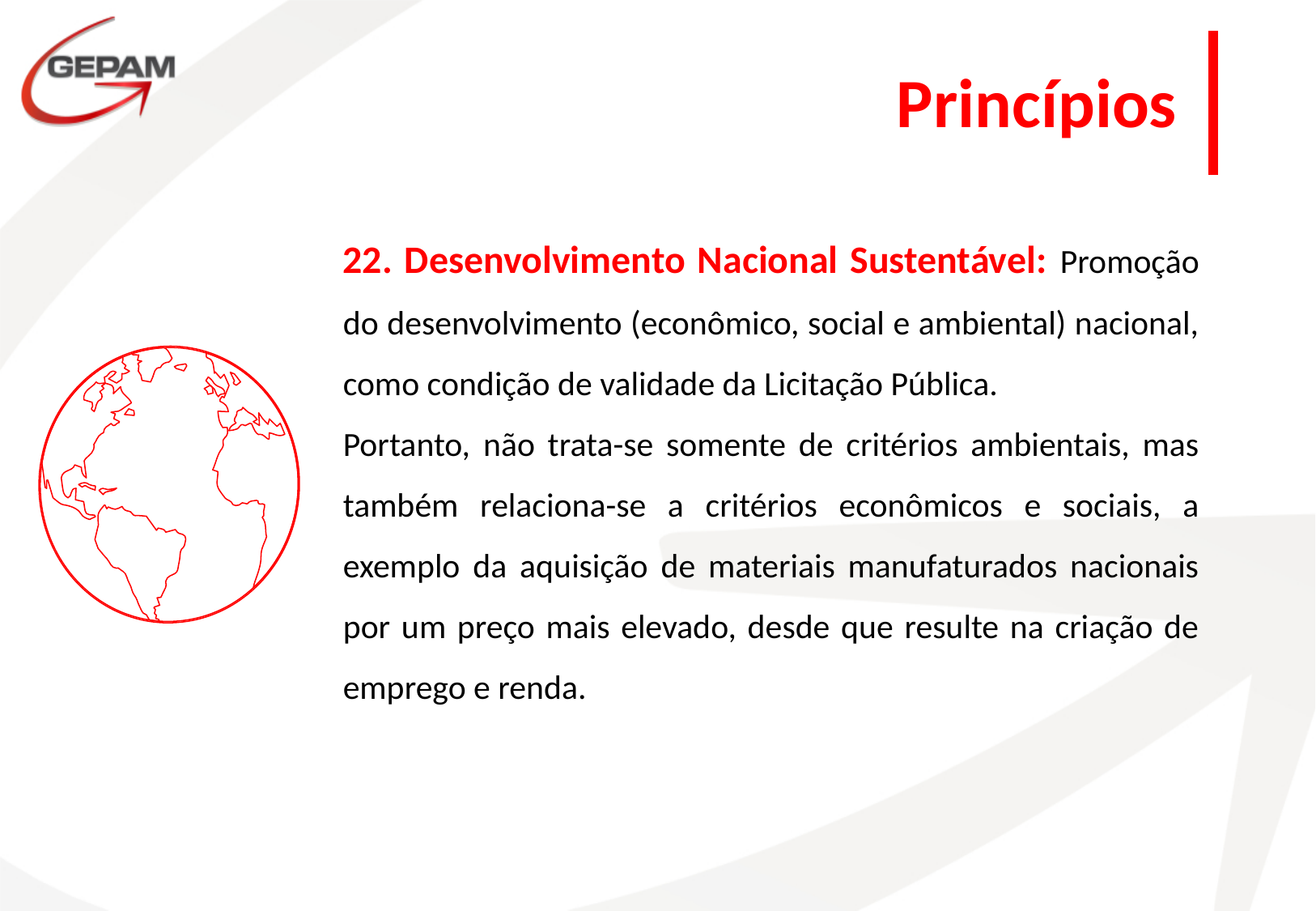

Princípios
22. Desenvolvimento Nacional Sustentável: Promoção do desenvolvimento (econômico, social e ambiental) nacional, como condição de validade da Licitação Pública.
Portanto, não trata-se somente de critérios ambientais, mas também relaciona-se a critérios econômicos e sociais, a exemplo da aquisição de materiais manufaturados nacionais por um preço mais elevado, desde que resulte na criação de emprego e renda.